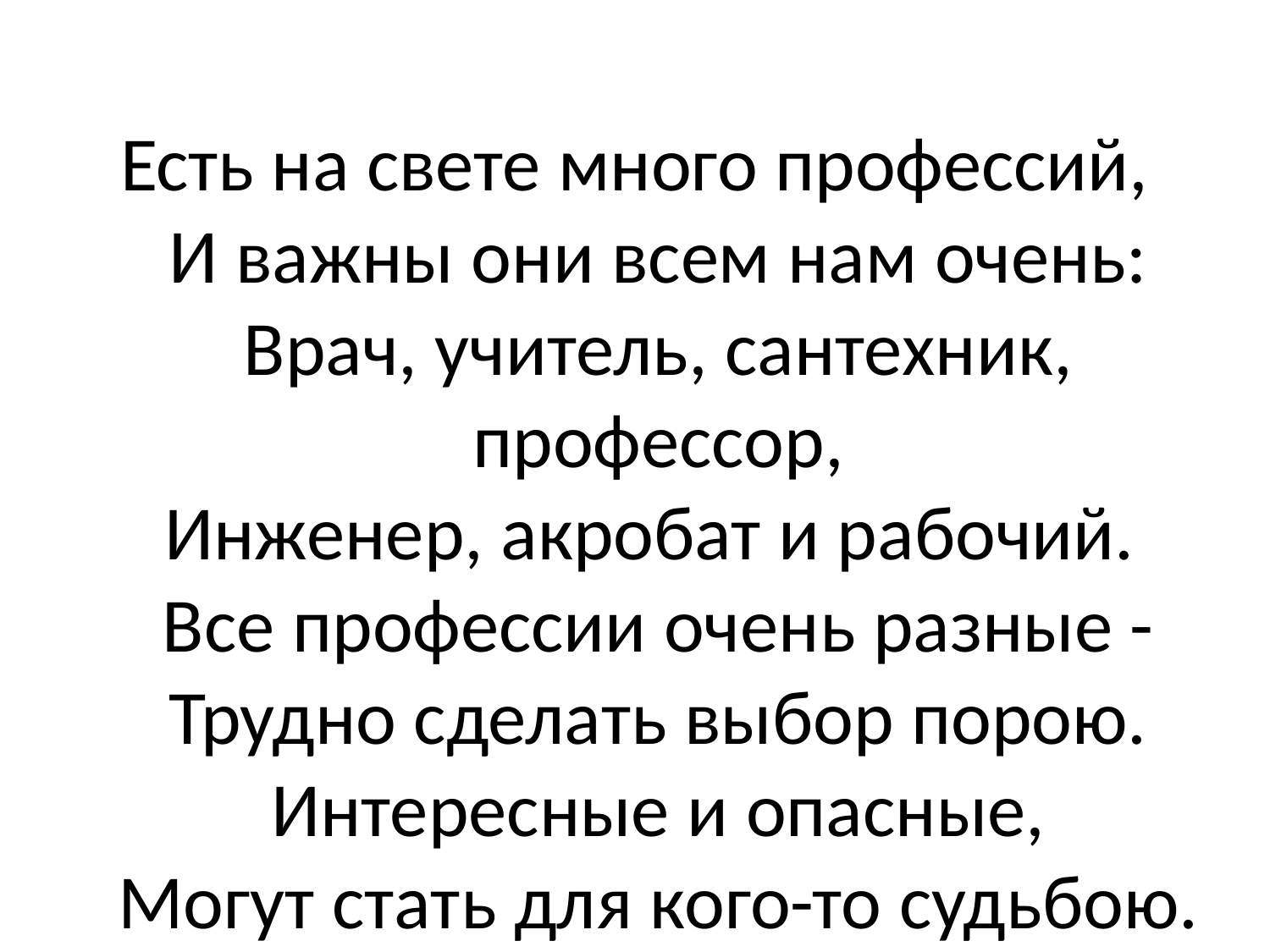

Есть на свете много профессий,
И важны они всем нам очень:
Врач, учитель, сантехник, профессор,
Инженер, акробат и рабочий. 
Все профессии очень разные -
Трудно сделать выбор порою.
Интересные и опасные,
Могут стать для кого-то судьбою.